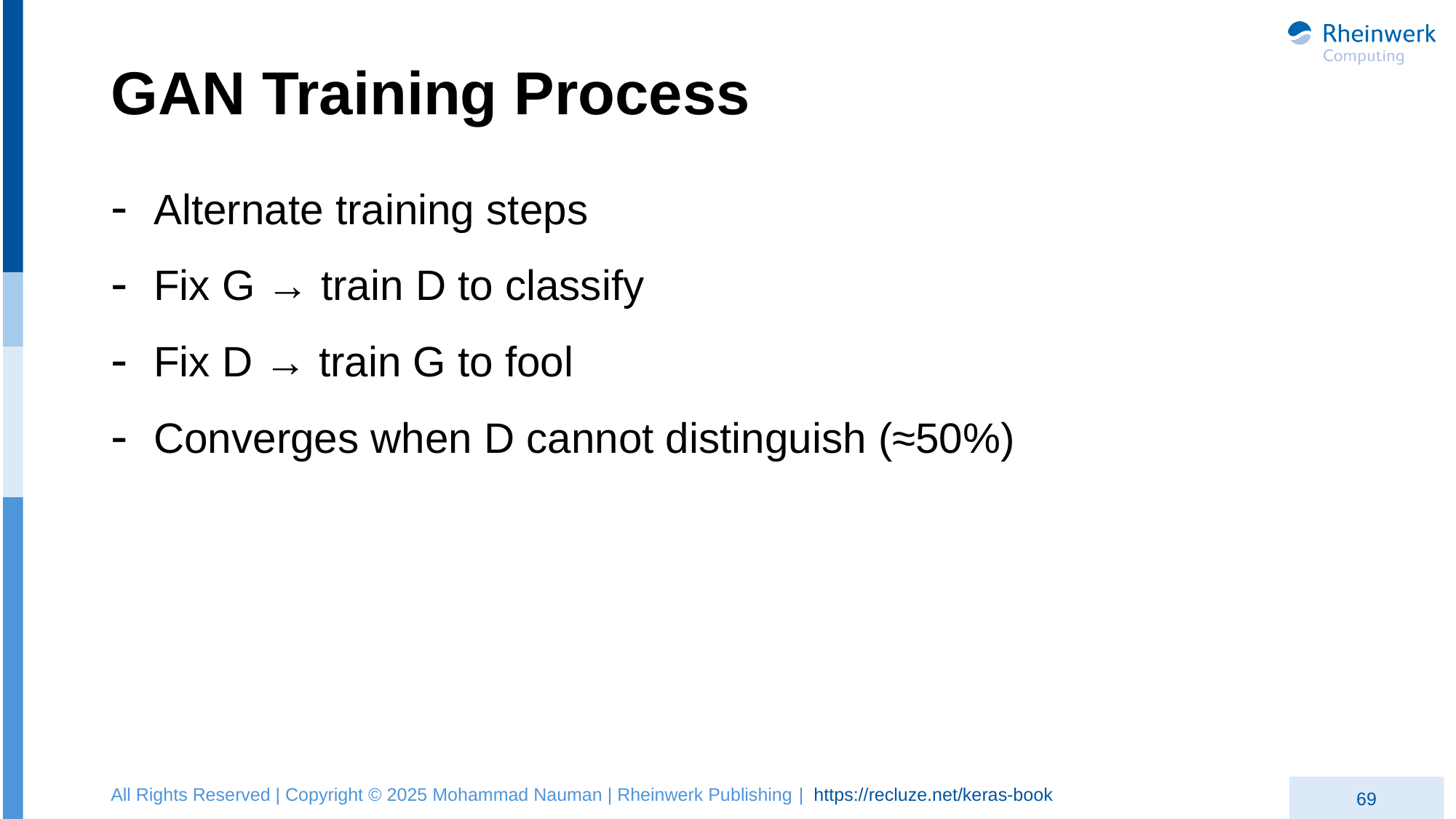

# GAN Training Process
Alternate training steps
Fix G → train D to classify
Fix D → train G to fool
Converges when D cannot distinguish (≈50%)